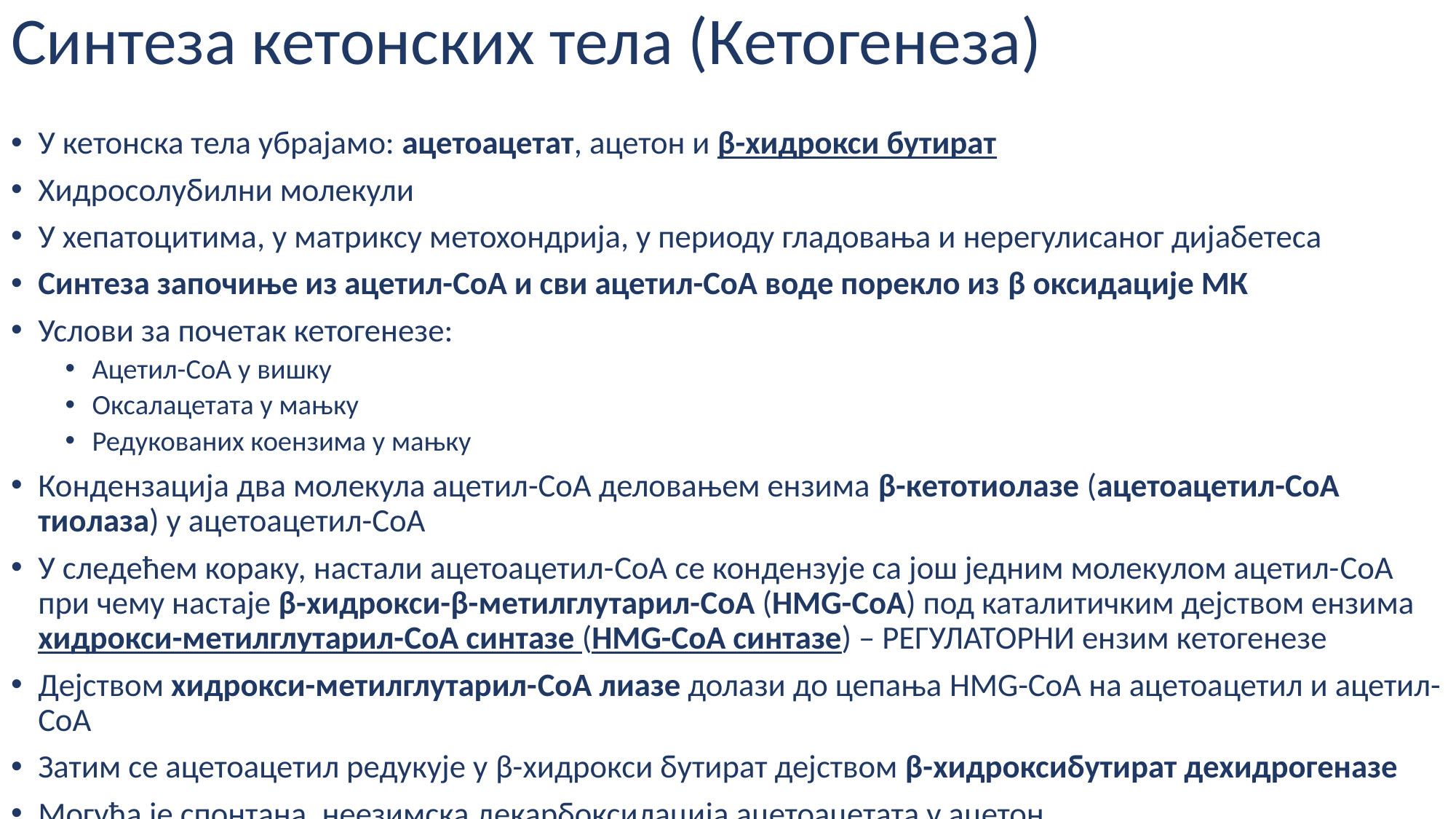

# Синтеза кетонских тела (Кетогенеза)
У кетонска тела убрајамо: ацетоацетат, ацетон и β-хидрокси бутират
Хидросолубилни молекули
У хепатоцитима, у матриксу метохондрија, у периоду гладовања и нерегулисаног дијабетеса
Синтеза започиње из ацетил-СоА и сви ацетил-СоА воде порекло из β оксидације МК
Услови за почетак кетогенезе:
Ацетил-СоА у вишку
Оксалацетата у мањку
Редукованих коензима у мањку
Кондензација два молекула ацетил-СоА деловањем ензима β-кетотиолазе (ацетоацетил-СоА тиолаза) у ацетоацетил-СоА
У следећем кораку, настали ацетоацетил-CoA се кондензује са још једним молекулом ацетил-CoA при чему настаје β-хидрокси-β-метилглутарил-CoA (HMG-CoA) под каталитичким дејством ензима хидрокси-метилглутарил-CoA синтазе (HMG-CoA синтазе) – РЕГУЛАТОРНИ ензим кетогенезе
Дејством хидрокси-метилглутарил-CoA лиазе долази до цепања HMG-CoA на ацетоацетил и ацетил-СоА
Затим се ацетоацетил редукује у β-хидрокси бутират дејством β-хидроксибутират дехидрогеназе
Могућа је спонтана, неезимска декарбоксилација ацетоацетата у ацетон